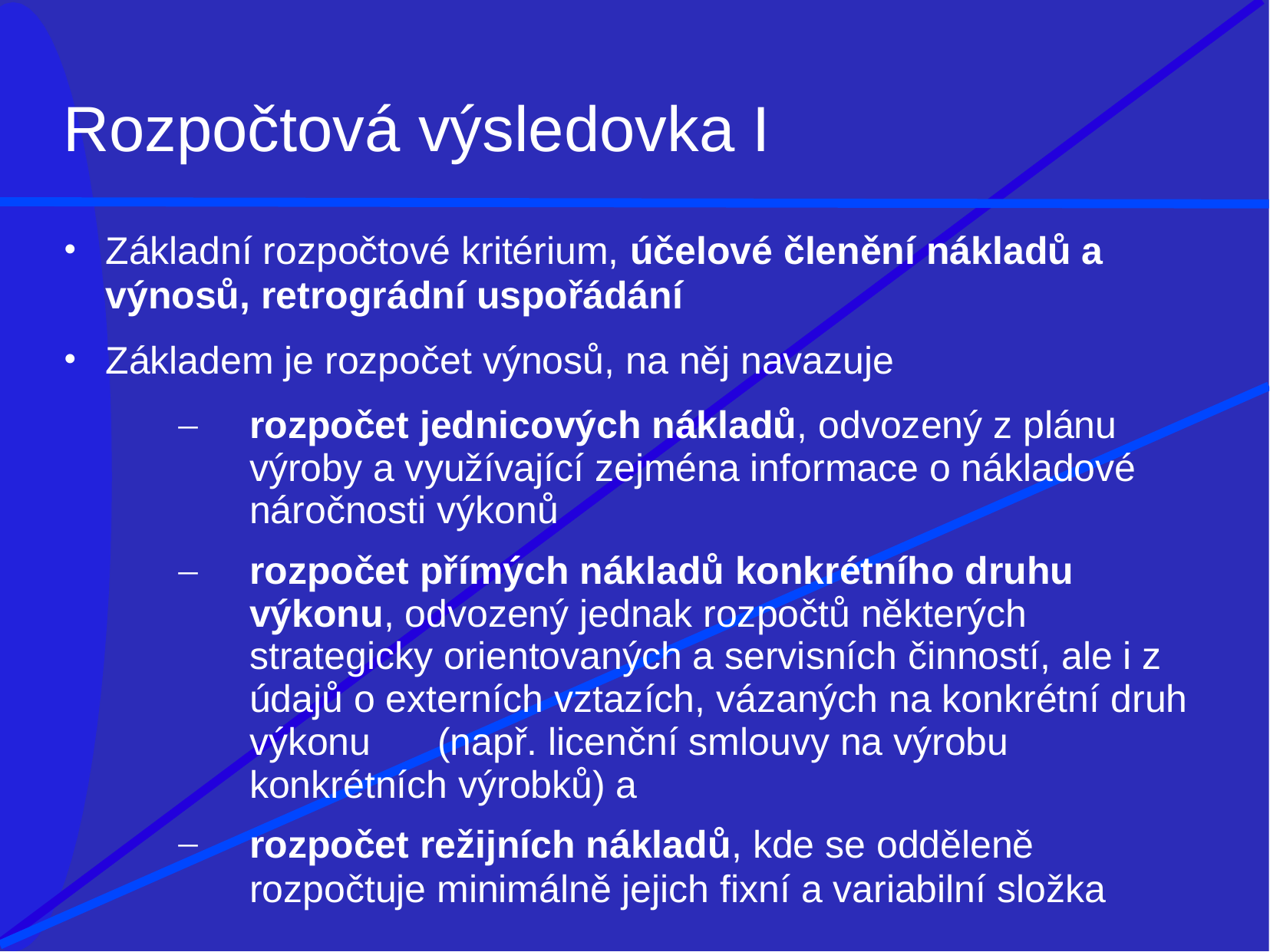

# Rozpočtová výsledovka I
Základní rozpočtové kritérium, účelové členění nákladů a
výnosů, retrográdní uspořádání
Základem je rozpočet výnosů, na něj navazuje
rozpočet jednicových nákladů, odvozený z plánu výroby a využívající zejména informace o nákladové náročnosti výkonů
rozpočet přímých nákladů konkrétního druhu výkonu, odvozený jednak rozpočtů některých strategicky orientovaných a servisních činností, ale i z údajů o externích vztazích, vázaných na konkrétní druh výkonu	(např. licenční smlouvy na výrobu konkrétních výrobků) a
rozpočet režijních nákladů, kde se odděleně
rozpočtuje minimálně jejich fixní a variabilní složka